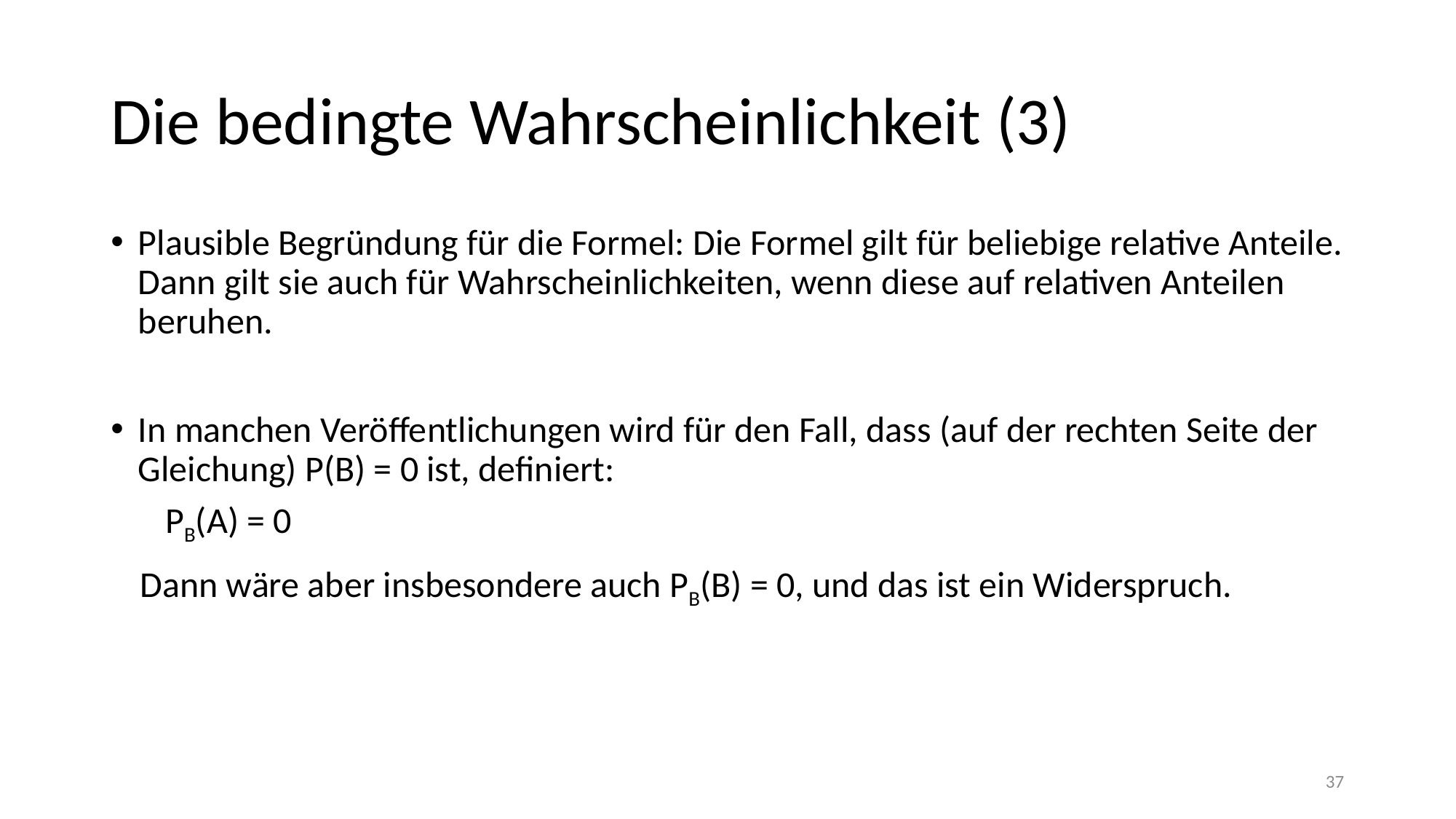

# Die bedingte Wahrscheinlichkeit (3)
Plausible Begründung für die Formel: Die Formel gilt für beliebige relative Anteile. Dann gilt sie auch für Wahrscheinlichkeiten, wenn diese auf relativen Anteilen beruhen.

In manchen Veröffentlichungen wird für den Fall, dass (auf der rechten Seite der Gleichung) P(B) = 0 ist, definiert:
PB(A) = 0
   Dann wäre aber insbesondere auch PB(B) = 0, und das ist ein Widerspruch.

37